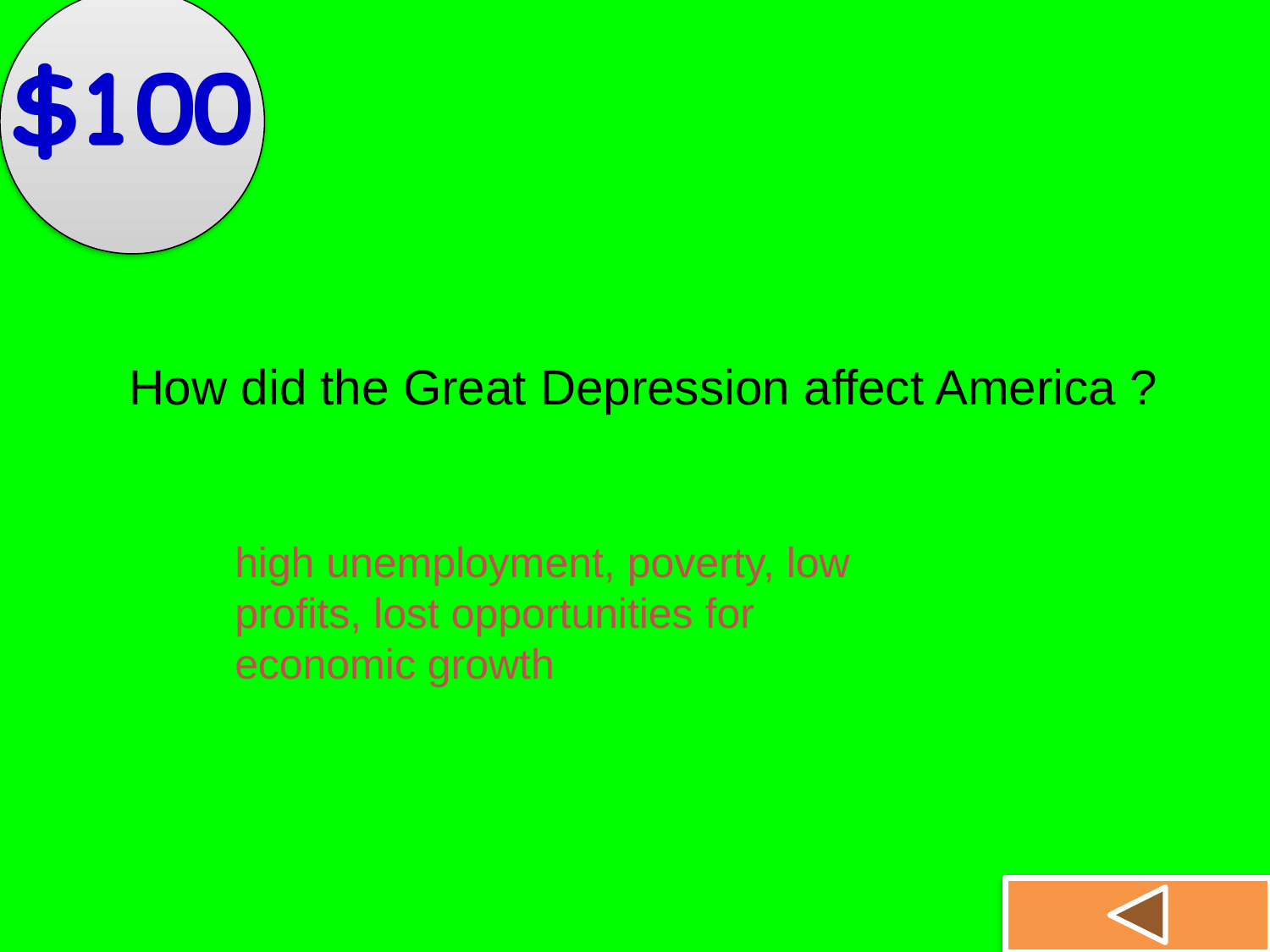

$100
How did the Great Depression affect America ?
high unemployment, poverty, low profits, lost opportunities for economic growth